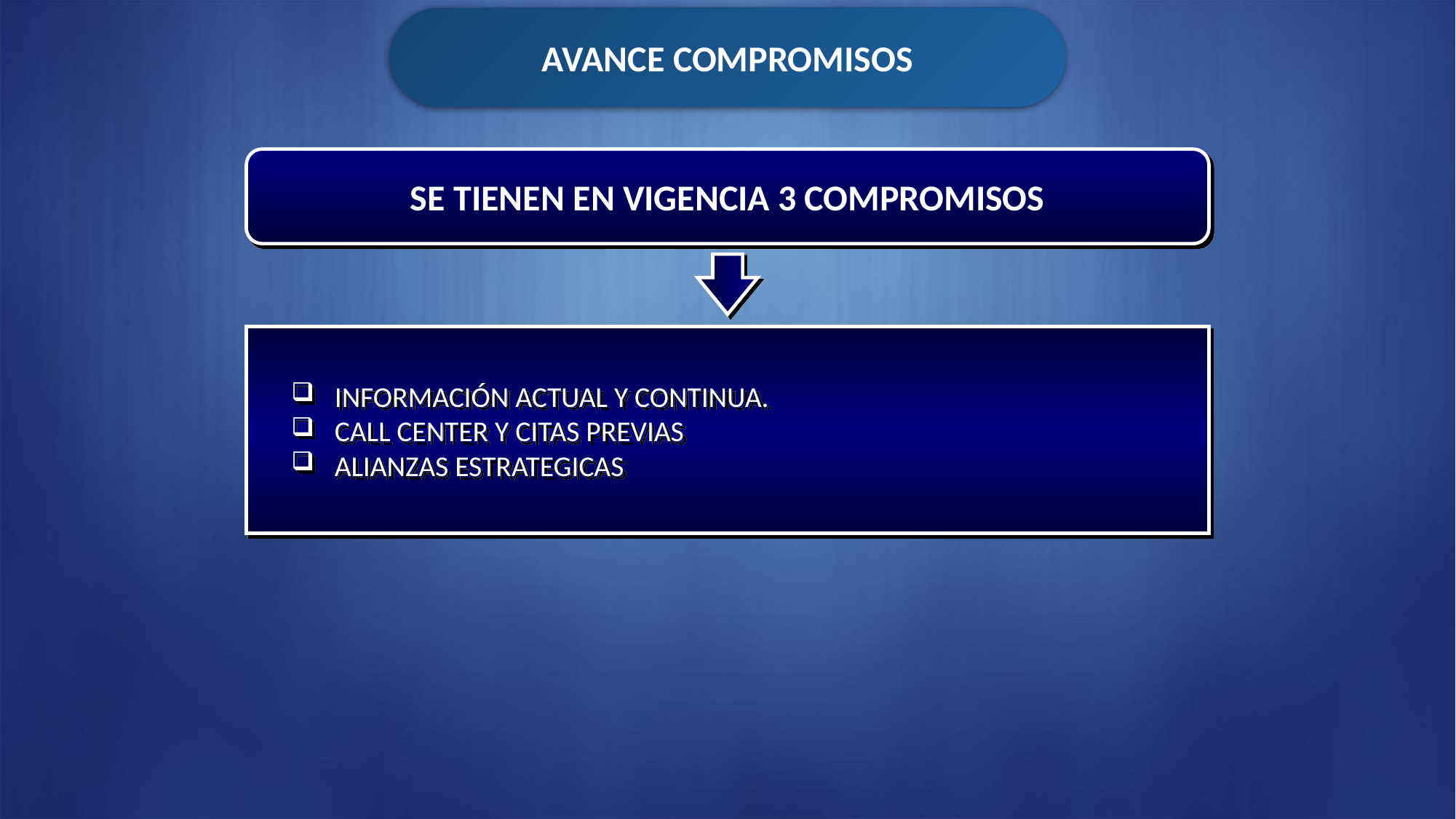

AVANCE COMPROMISOS
SE TIENEN EN VIGENCIA 3 COMPROMISOS

INFORMACIÓN ACTUAL Y CONTINUA.
CALL CENTER Y CITAS PREVIAS
ALIANZAS ESTRATEGICAS